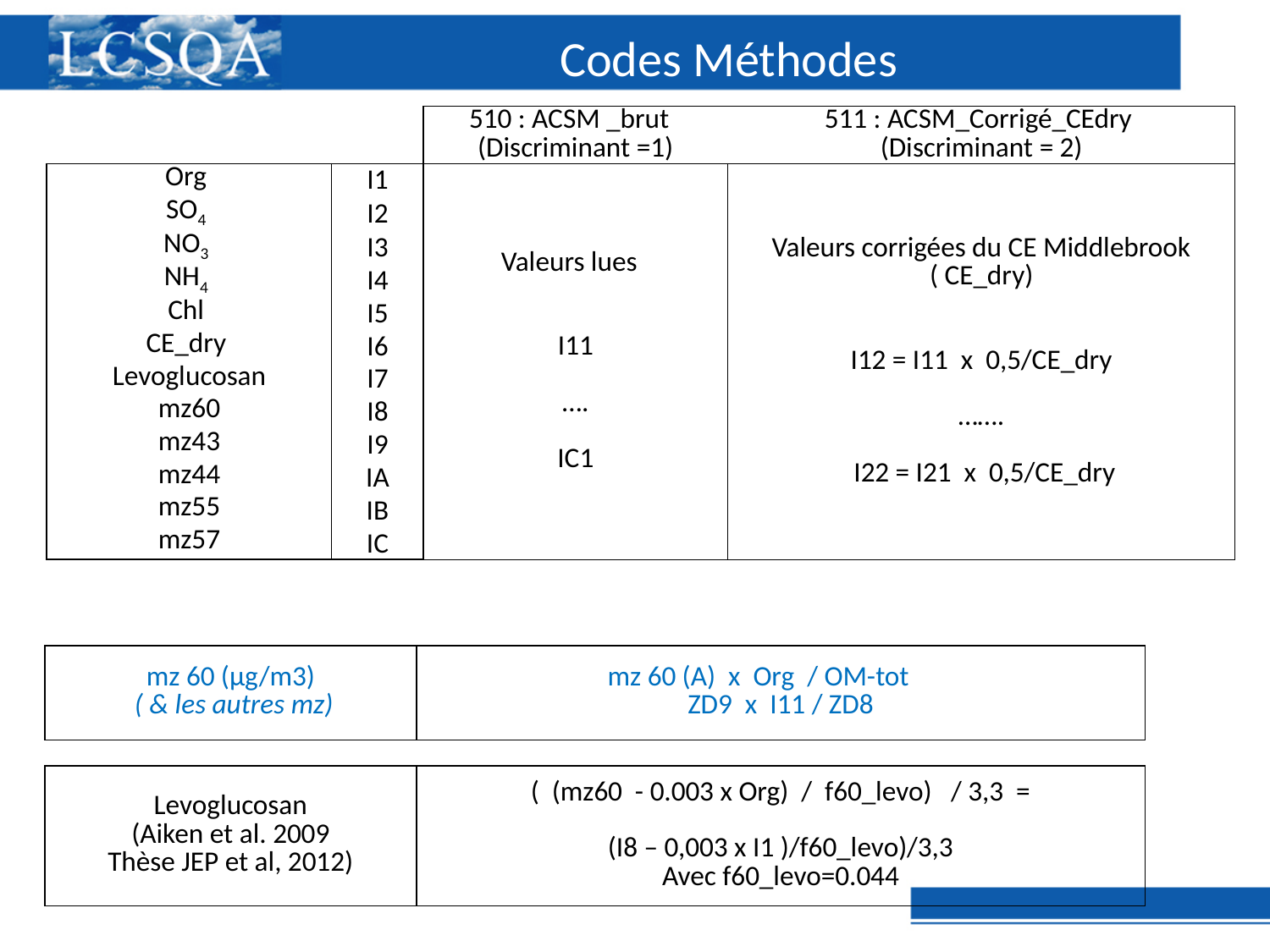

# Codes Méthodes
|  |  | 510 : ACSM \_brut (Discriminant =1) | 511 : ACSM\_Corrigé\_CEdry (Discriminant = 2) |
| --- | --- | --- | --- |
| Org | I1 | Valeurs lues   I11 …. IC1 | Valeurs corrigées du CE Middlebrook ( CE\_dry) I12 = I11 x 0,5/CE\_dry …….  I22 = I21 x 0,5/CE\_dry |
| SO4 | I2 |  |  |
| NO3 | I3 |  |  |
| NH4 | I4 |  |  |
| Chl | I5 |  |  |
| CE\_dry | I6 |  |  |
| Levoglucosan | I7 |  |  |
| mz60 | I8 |  |  |
| mz43 | I9 |  |  |
| mz44 | IA |  |  |
| mz55 | IB |  |  |
| mz57 | IC |  |  |
| mz 60 (µg/m3) ( & les autres mz) | mz 60 (A) x Org / OM-tot ZD9 x I11 / ZD8 |
| --- | --- |
| Levoglucosan (Aiken et al. 2009 Thèse JEP et al, 2012) | ( (mz60 - 0.003 x Org) / f60\_levo) / 3,3 = (I8 – 0,003 x I1 )/f60\_levo)/3,3 Avec f60\_levo=0.044 |
| --- | --- |